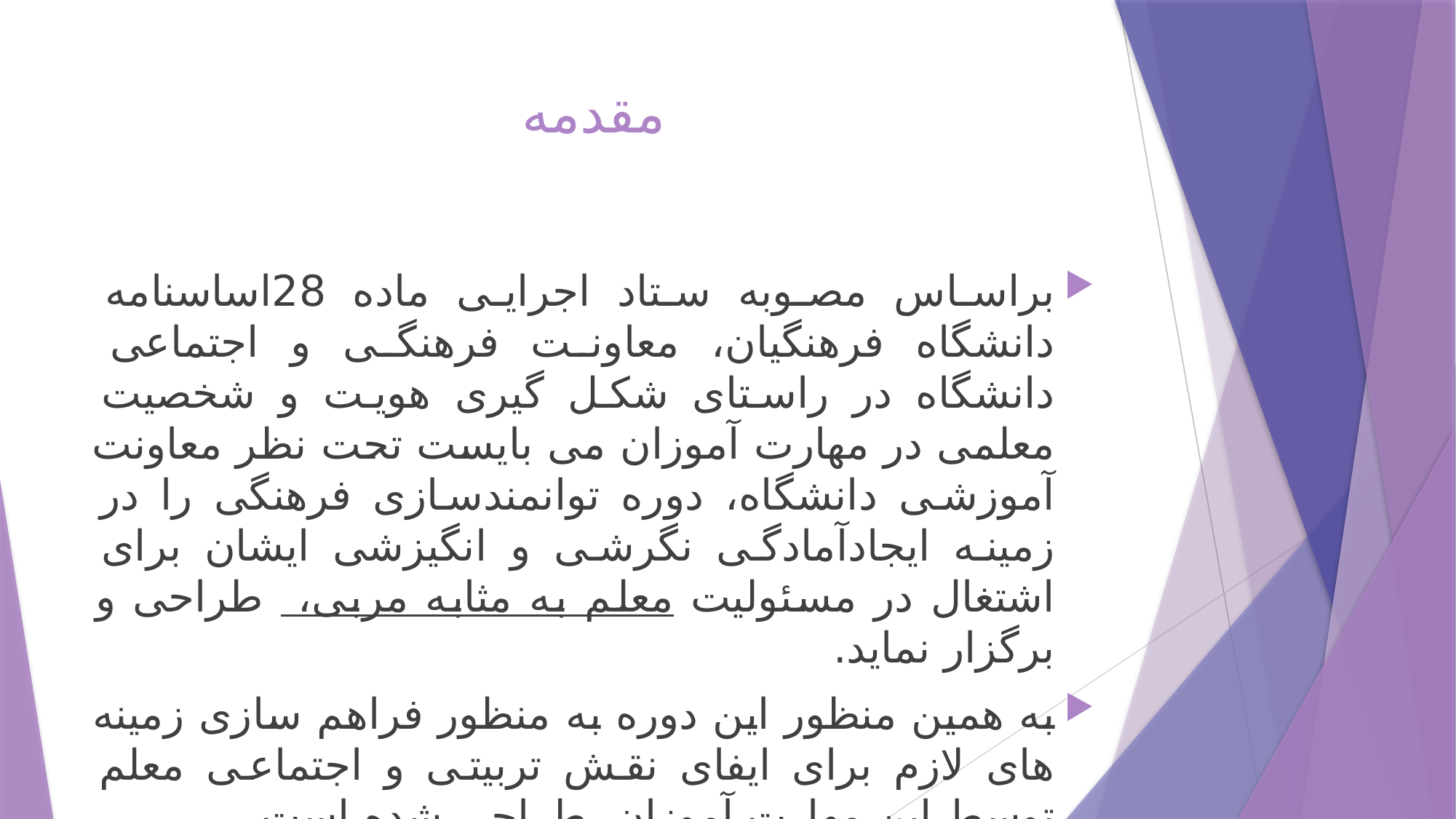

# مقدمه
براساس مصوبه ستاد اجرایی ماده 28اساسنامه دانشگاه فرهنگیان، معاونت فرهنگی و اجتماعی دانشگاه در راستای شکل گیری هویت و شخصیت معلمی در مهارت آموزان می بایست تحت نظر معاونت آموزشی دانشگاه، دوره توانمندسازی فرهنگی را در زمینه ایجادآمادگی نگرشی و انگیزشی ایشان برای اشتغال در مسئولیت معلم به مثابه مربی،  طراحی و برگزار نماید.
به همین منظور این دوره به منظور فراهم سازی زمینه های لازم برای ایفای نقش تربیتی و اجتماعی معلم توسط این مهارت آموزان، طراحی شده است.